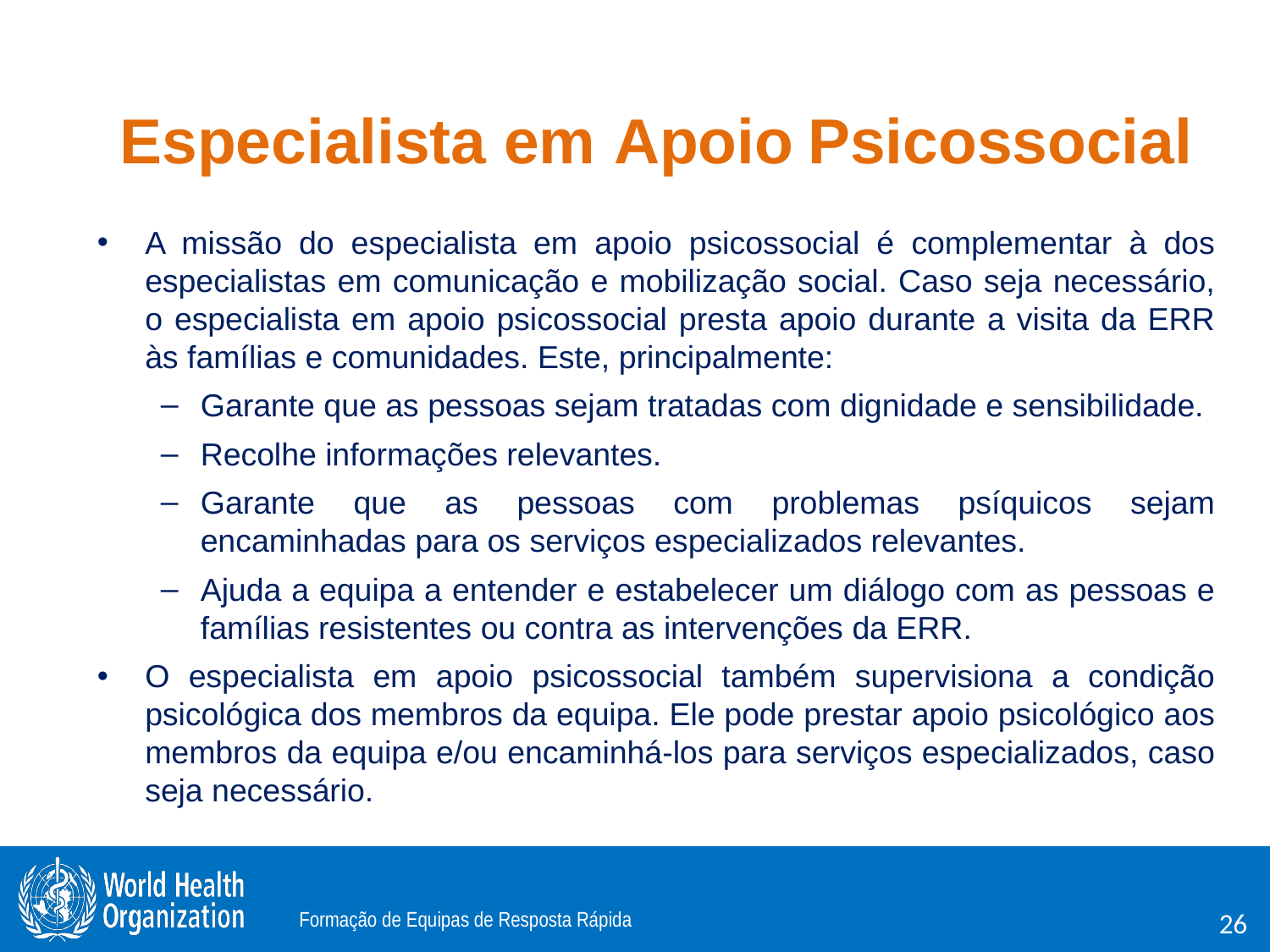

Especialista em Apoio Psicossocial
A missão do especialista em apoio psicossocial é complementar à dos especialistas em comunicação e mobilização social. Caso seja necessário, o especialista em apoio psicossocial presta apoio durante a visita da ERR às famílias e comunidades. Este, principalmente:
Garante que as pessoas sejam tratadas com dignidade e sensibilidade.
Recolhe informações relevantes.
Garante que as pessoas com problemas psíquicos sejam encaminhadas para os serviços especializados relevantes.
Ajuda a equipa a entender e estabelecer um diálogo com as pessoas e famílias resistentes ou contra as intervenções da ERR.
O especialista em apoio psicossocial também supervisiona a condição psicológica dos membros da equipa. Ele pode prestar apoio psicológico aos membros da equipa e/ou encaminhá-los para serviços especializados, caso seja necessário.